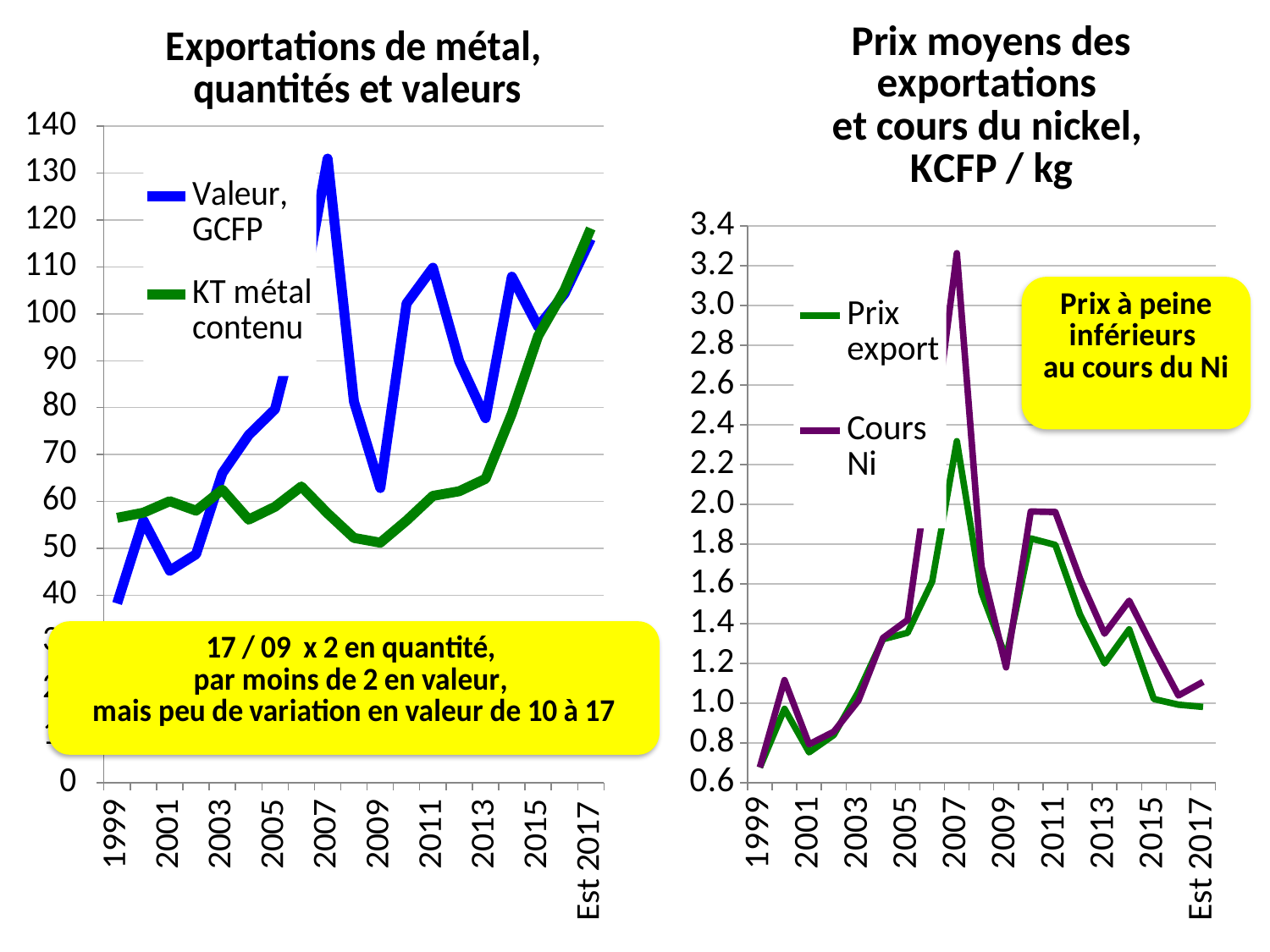

### Chart: Exportations de métal,
quantités et valeurs

| Category | Valeur, GCFP | KT métal contenu |
|---|---|---|
| 1999 | 38.209 | 56.481 |
| 2000 | 55.925803818 | 57.578737 |
| 2001 | 45.20367084 | 60.032682 |
| 2002 | 48.707552872 | 58.006642 |
| 2003 | 65.999072087 | 62.478733 |
| 2004 | 74.15621396399997 | 56.11240200000001 |
| 2005 | 79.648616926 | 58.835676 |
| 2006 | 101.8239953 | 63.148638 |
| 2007 | 133.11184504 | 57.431091 |
| 2008 | 81.29443665299998 | 52.194859 |
| 2009 | 62.830485374 | 51.181507 |
| 2010 | 102.19254512 | 55.89236900000001 |
| 2011 | 109.8362963 | 61.158927 |
| 2012 | 89.88959477136 | 62.151299 |
| 2013 | 77.7471841036678 | 64.80213999999998 |
| 2014 | 107.9211466871924 | 78.707877 |
| 2015 | 97.25064452652528 | 95.276044 |
| 2016 | 104.2712828863242 | 105.05997614 |
| Est 2017 | 115.9670987356047 | 118.2033300441589 |

### Chart: Prix moyens des exportations
et cours du nickel,
KCFP / kg

| Category | Prix export | Cours Ni |
|---|---|---|
| 1999 | 0.676492979940157 | 0.677377618072955 |
| 2000 | 0.971292646068287 | 1.115989076271278 |
| 2001 | 0.752984363417247 | 0.793197507929862 |
| 2002 | 0.839689235449968 | 0.856359038476184 |
| 2003 | 1.05634459788101 | 1.011902358866104 |
| 2004 | 1.321565488570601 | 1.327700496813912 |
| 2005 | 1.353746949826836 | 1.4185816404569 |
| 2006 | 1.612449587590472 | 2.292270554139465 |
| 2007 | 2.317766260787211 | 3.263100523494255 |
| 2008 | 1.55751808148385 | 1.688387312309467 |
| 2009 | 1.227601316506761 | 1.179861111805077 |
| 2010 | 1.828380992761283 | 1.963977674975915 |
| 2011 | 1.79591601239178 | 1.961220454884597 |
| 2012 | 1.446302751795421 | 1.626434606350565 |
| 2013 | 1.199762602032399 | 1.349219176332636 |
| 2014 | 1.371160686841959 | 1.515281646882248 |
| 2015 | 1.020725047384684 | 1.271033629122968 |
| 2016 | 0.992492923731252 | 1.038654034220861 |
| Est 2017 | 0.9810814863869 | 1.107243167707996 |